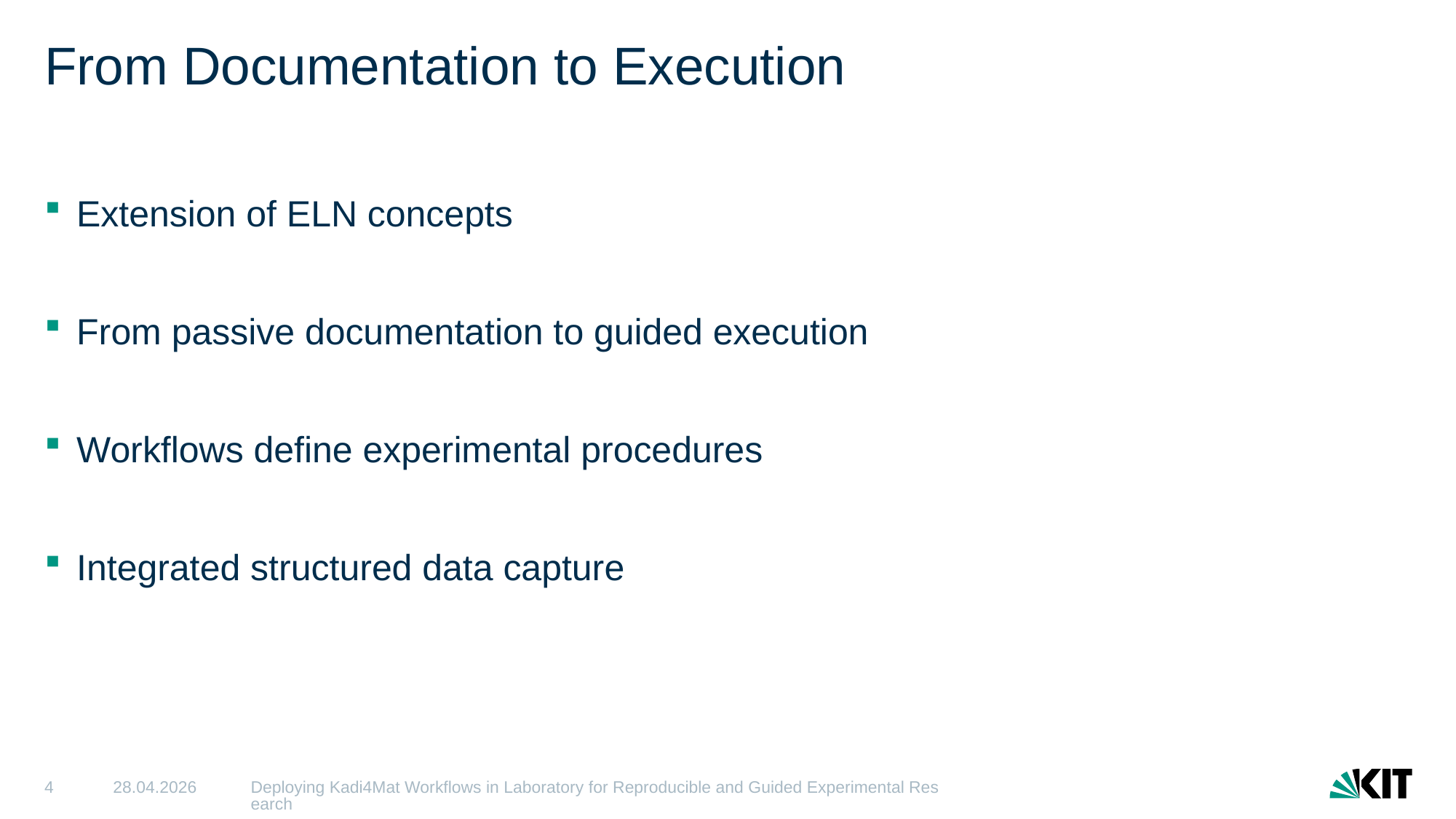

# From Documentation to Execution
Extension of ELN concepts

From passive documentation to guided execution

Workflows define experimental procedures

Integrated structured data capture
4
28.04.2026
Deploying Kadi4Mat Workflows in Laboratory for Reproducible and Guided Experimental Research